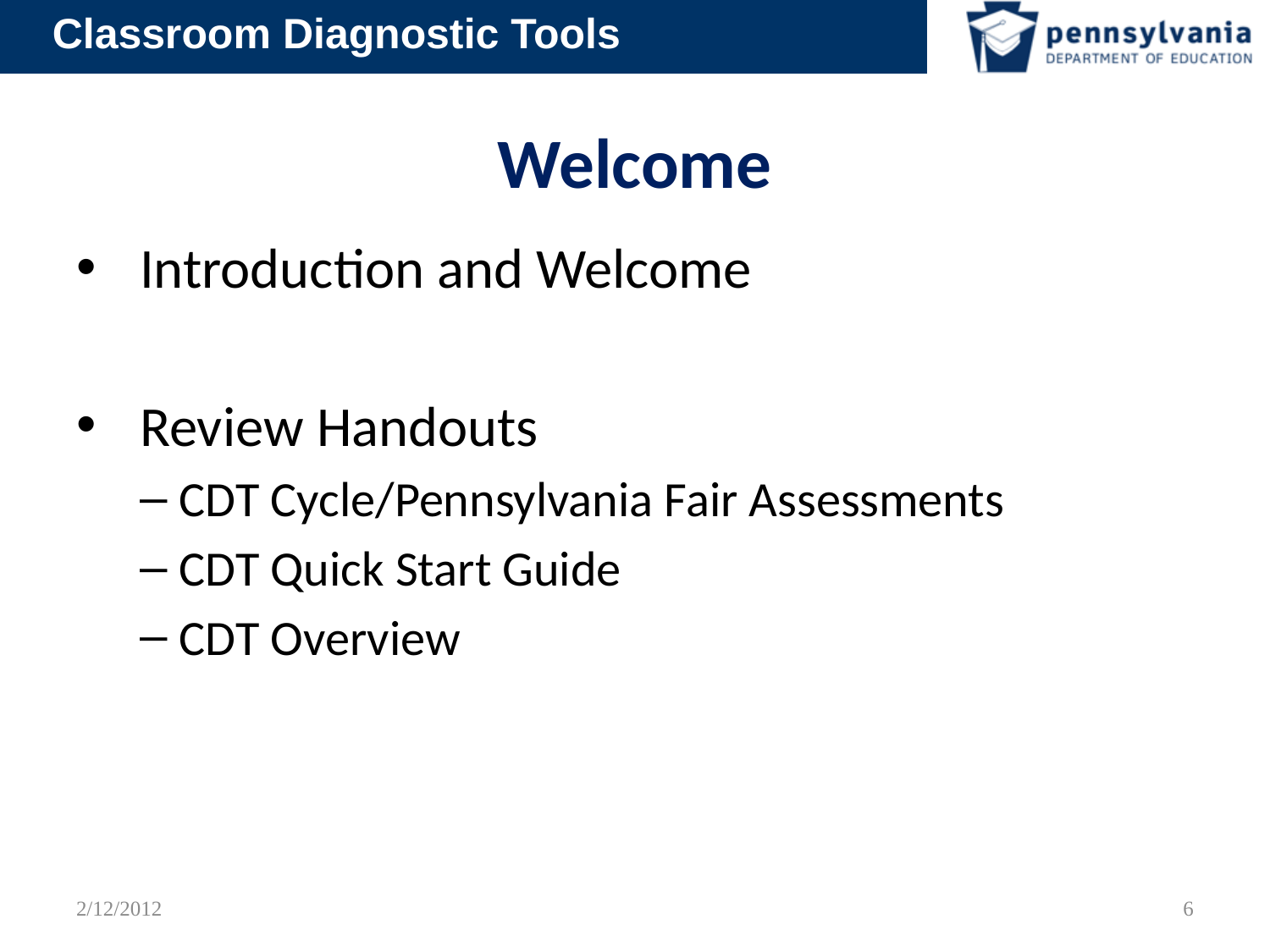

# Welcome
Introduction and Welcome

Review Handouts
CDT Cycle/Pennsylvania Fair Assessments
CDT Quick Start Guide
CDT Overview

2/12/2012
6